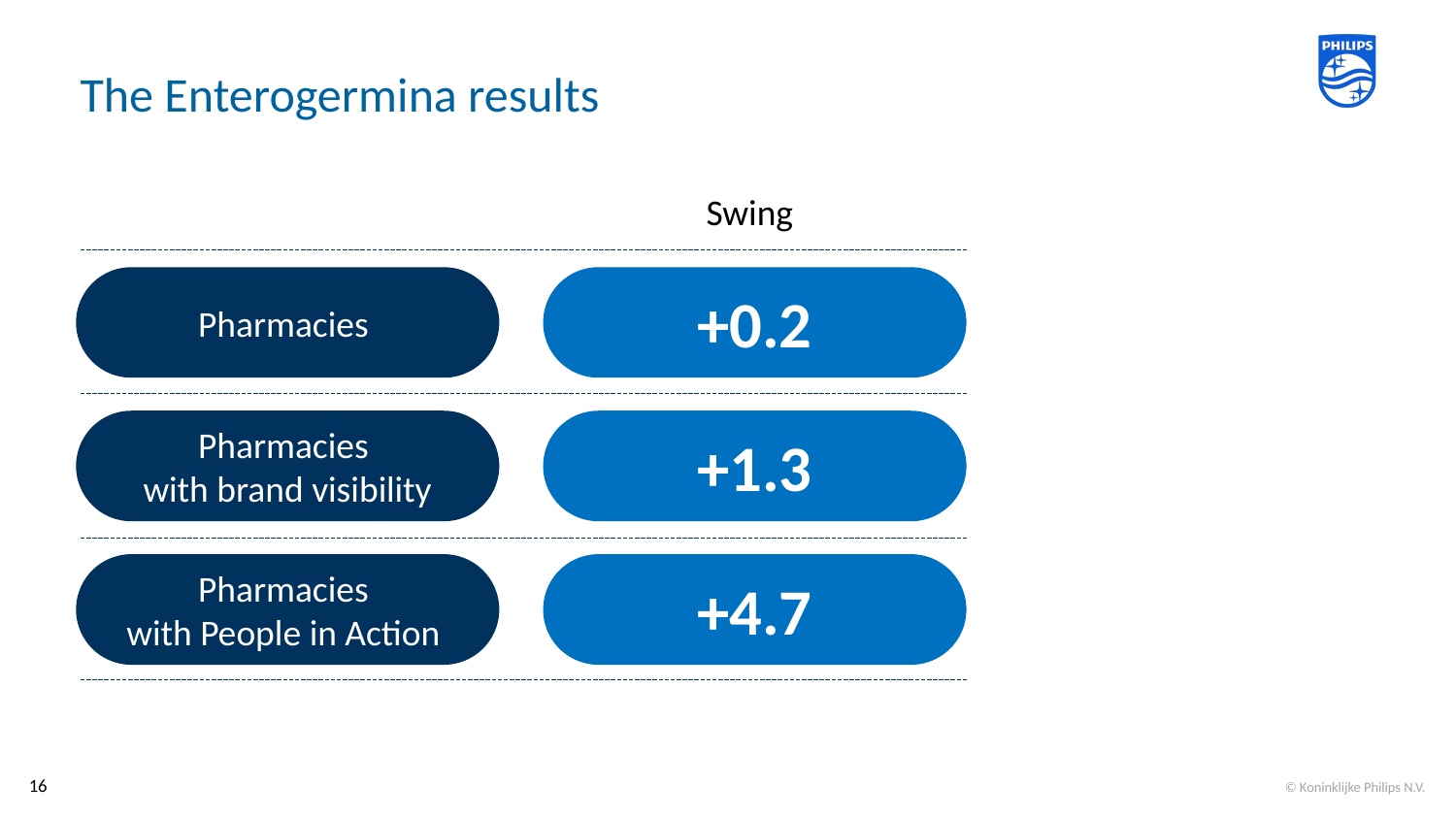

The Enterogermina results
Swing
Pharmacies
+0.2
Pharmacies
with brand visibility
+1.3
Pharmacies
with People in Action
+4.7
16